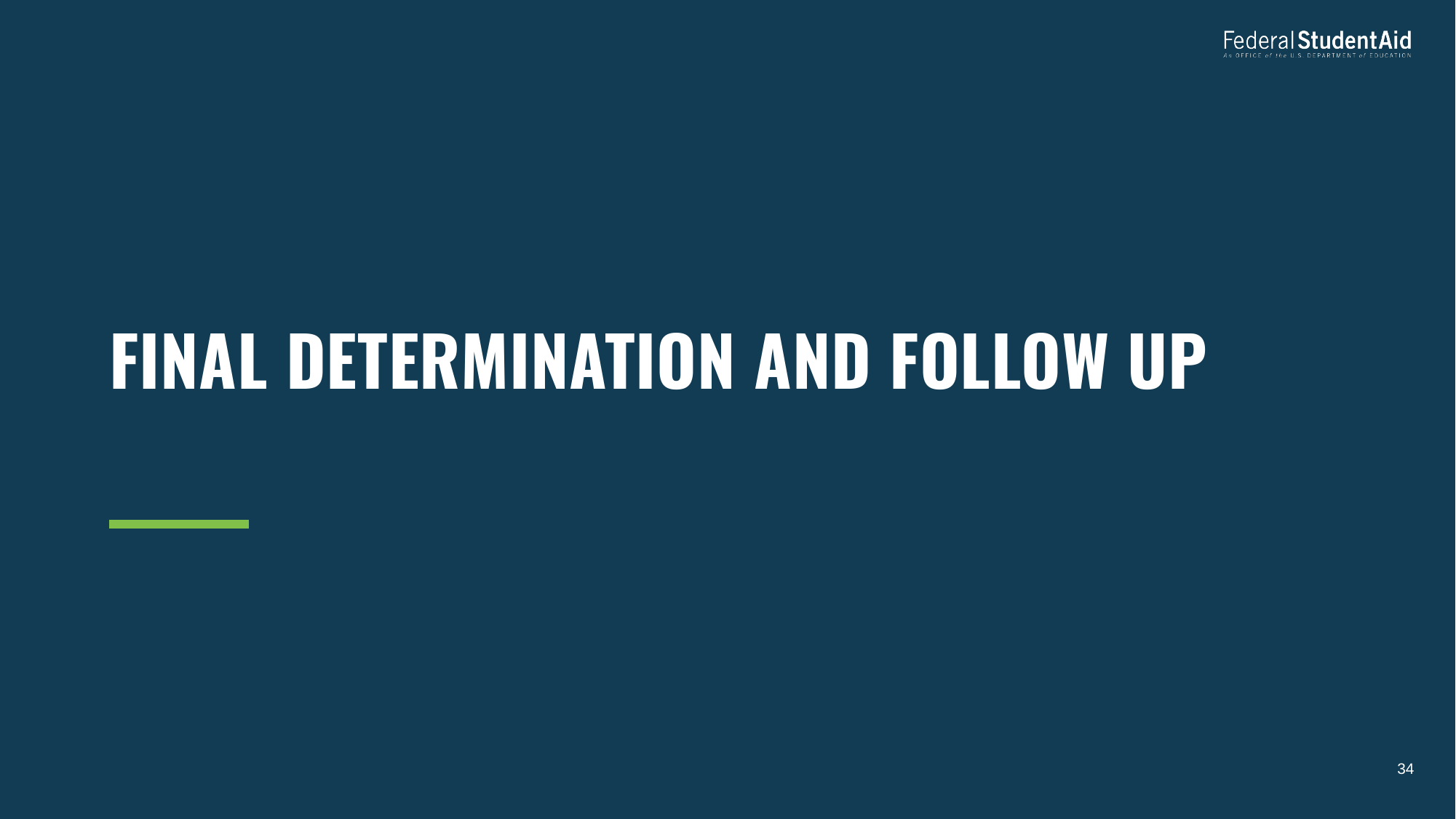

# Final determination and follow up
34